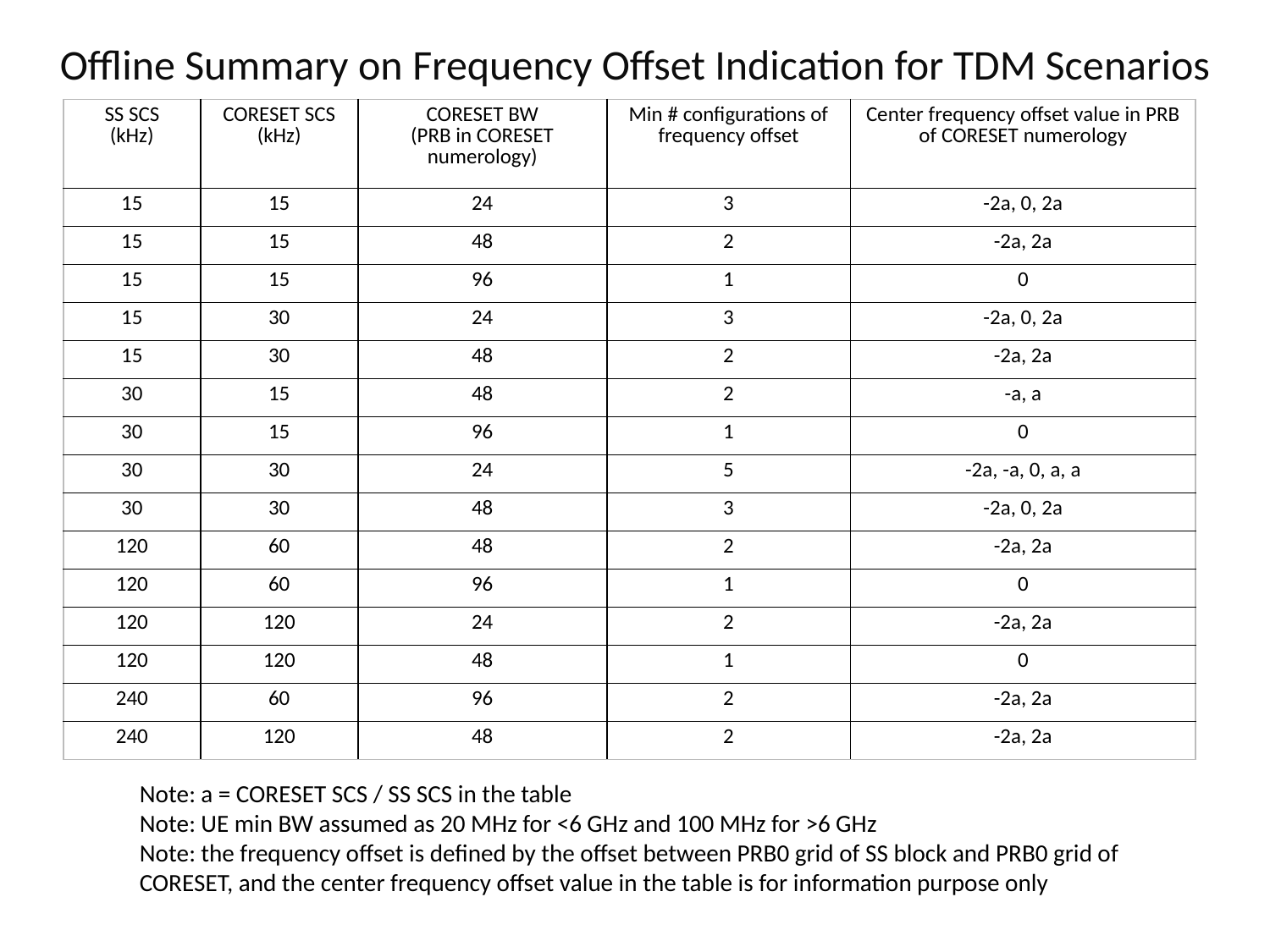

Offline Summary on Frequency Offset Indication for TDM Scenarios
| SS SCS (kHz) | CORESET SCS (kHz) | CORESET BW (PRB in CORESET numerology) | Min # configurations of frequency offset | Center frequency offset value in PRB of CORESET numerology |
| --- | --- | --- | --- | --- |
| 15 | 15 | 24 | 3 | -2a, 0, 2a |
| 15 | 15 | 48 | 2 | -2a, 2a |
| 15 | 15 | 96 | 1 | 0 |
| 15 | 30 | 24 | 3 | -2a, 0, 2a |
| 15 | 30 | 48 | 2 | -2a, 2a |
| 30 | 15 | 48 | 2 | -a, a |
| 30 | 15 | 96 | 1 | 0 |
| 30 | 30 | 24 | 5 | -2a, -a, 0, a, a |
| 30 | 30 | 48 | 3 | -2a, 0, 2a |
| 120 | 60 | 48 | 2 | -2a, 2a |
| 120 | 60 | 96 | 1 | 0 |
| 120 | 120 | 24 | 2 | -2a, 2a |
| 120 | 120 | 48 | 1 | 0 |
| 240 | 60 | 96 | 2 | -2a, 2a |
| 240 | 120 | 48 | 2 | -2a, 2a |
Note: a = CORESET SCS / SS SCS in the table
Note: UE min BW assumed as 20 MHz for <6 GHz and 100 MHz for >6 GHz
Note: the frequency offset is defined by the offset between PRB0 grid of SS block and PRB0 grid of CORESET, and the center frequency offset value in the table is for information purpose only